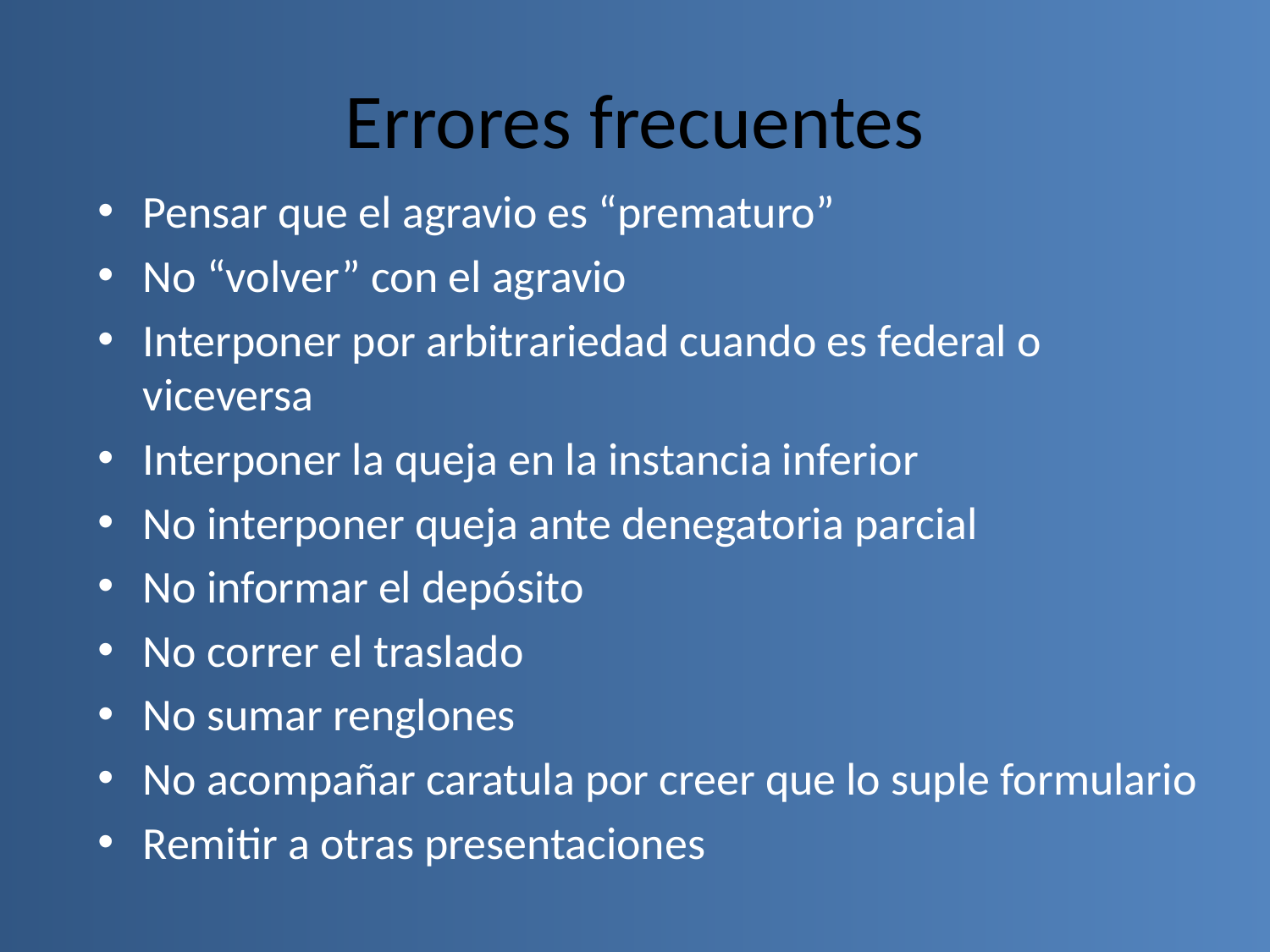

# Errores frecuentes
Pensar que el agravio es “prematuro”
No “volver” con el agravio
Interponer por arbitrariedad cuando es federal o viceversa
Interponer la queja en la instancia inferior
No interponer queja ante denegatoria parcial
No informar el depósito
No correr el traslado
No sumar renglones
No acompañar caratula por creer que lo suple formulario
Remitir a otras presentaciones